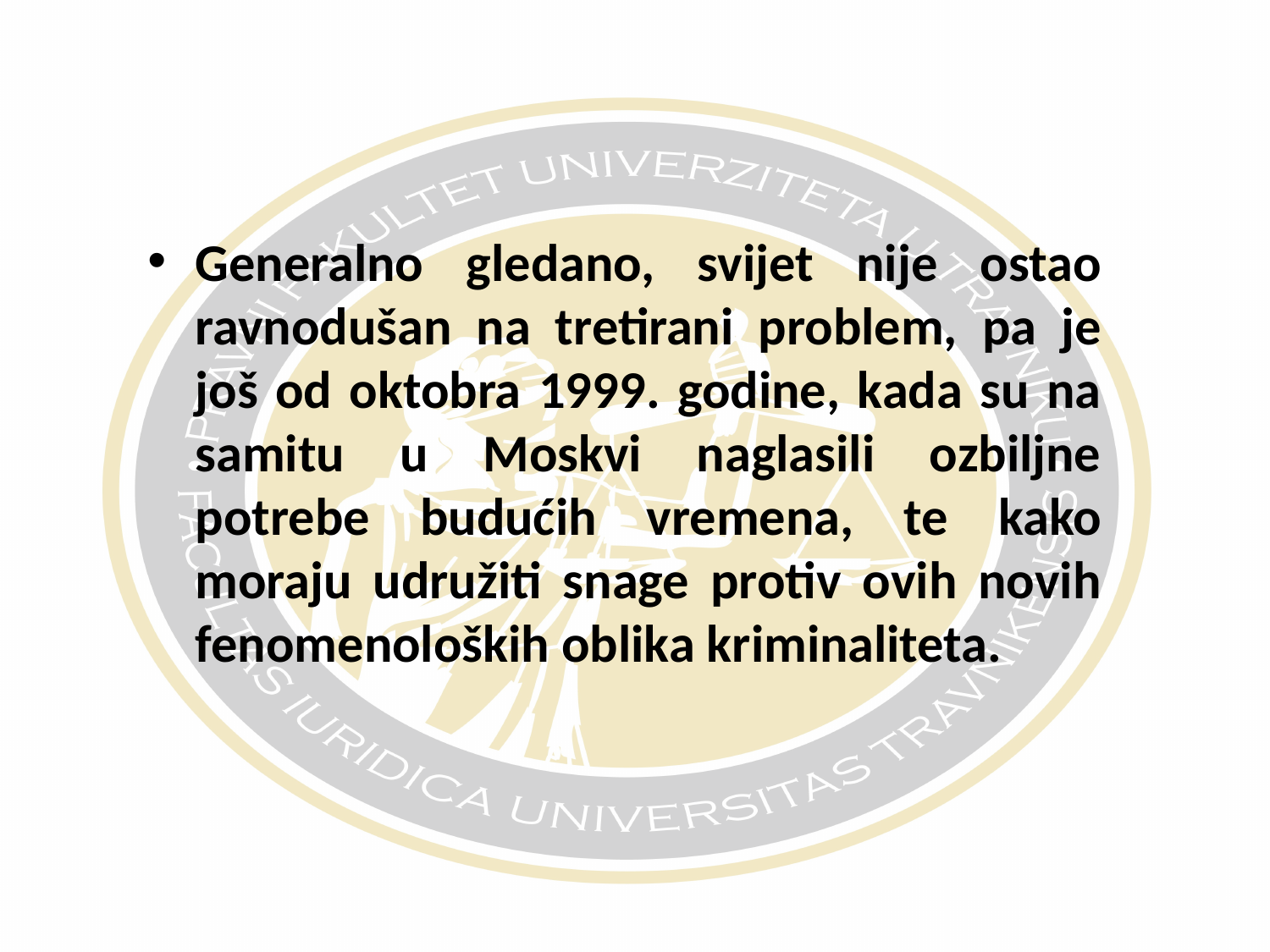

#
Generalno gledano, svijet nije ostao ravnodušan na tretirani problem, pa je još od oktobra 1999. godine, kada su na samitu u Moskvi naglasili ozbiljne potrebe budućih vremena, te kako moraju udružiti snage protiv ovih novih fenomenoloških oblika kriminaliteta.